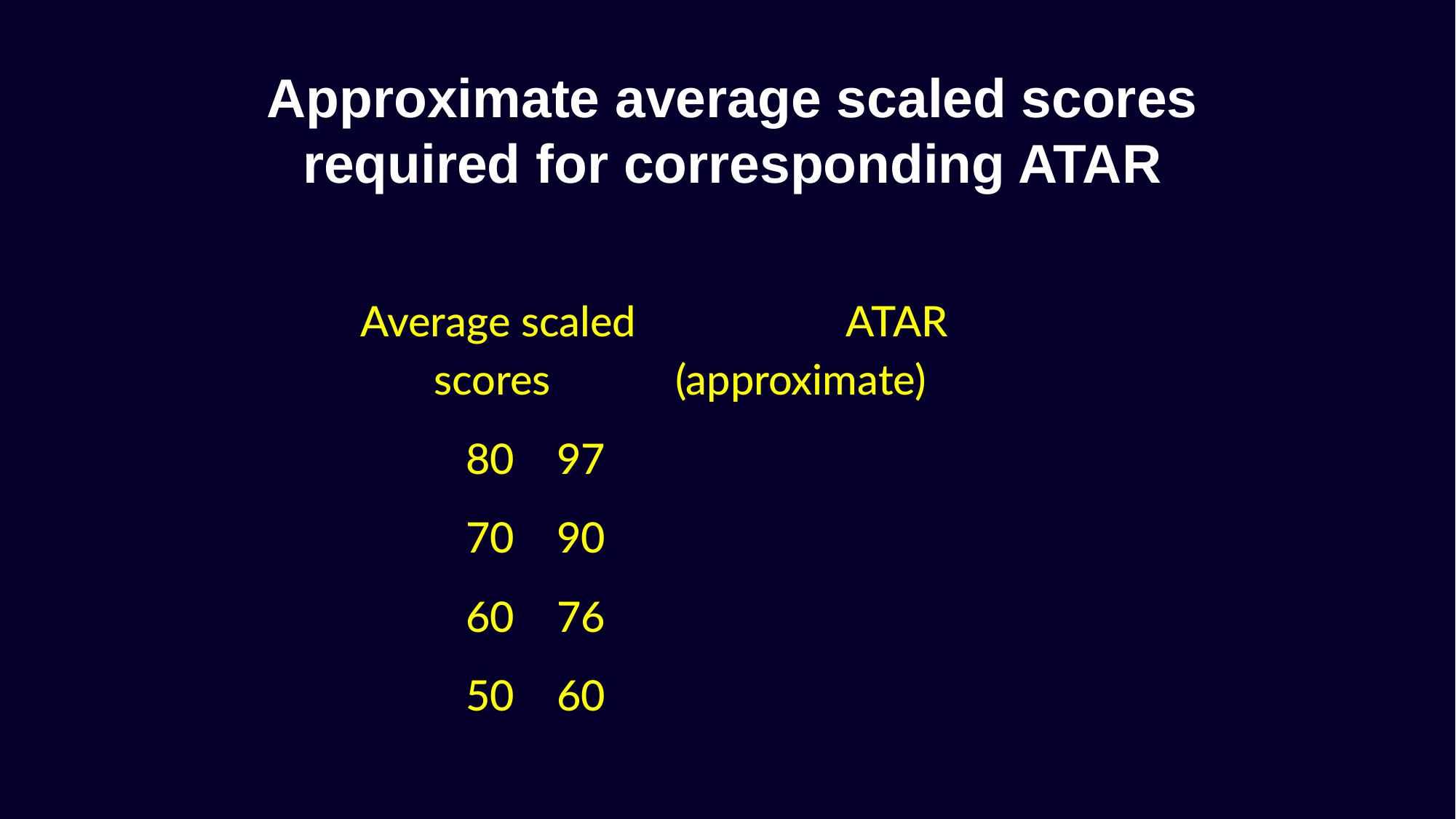

# Approximate average scaled scores required for corresponding ATAR
Average scaled 		         ATAR
       scores			   (approximate)
          80				  97
          70				  90
          60				  76
          50				  60